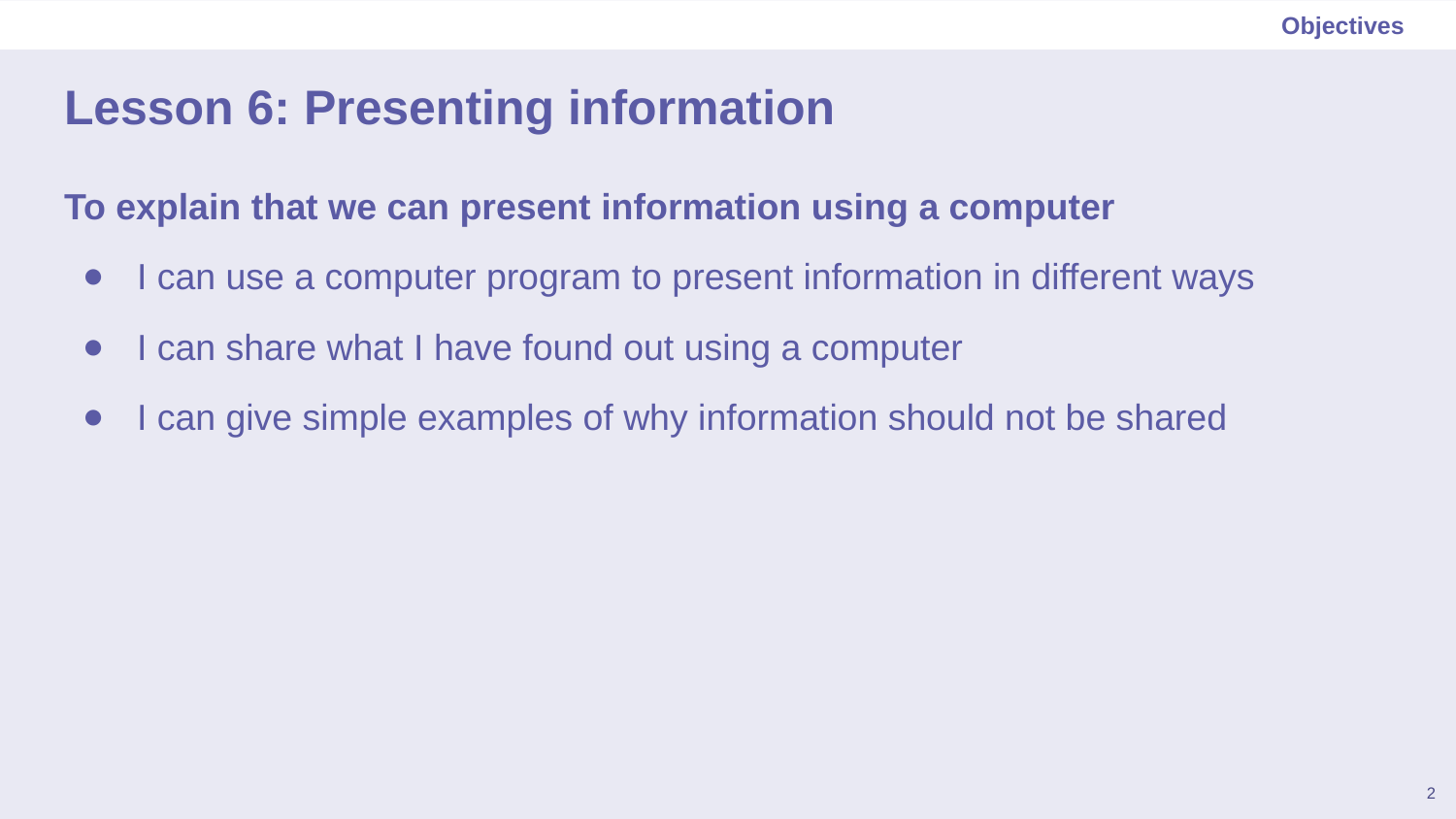

Objectives
# Lesson 6: Presenting information
To explain that we can present information using a computer
I can use a computer program to present information in different ways
I can share what I have found out using a computer
I can give simple examples of why information should not be shared

2